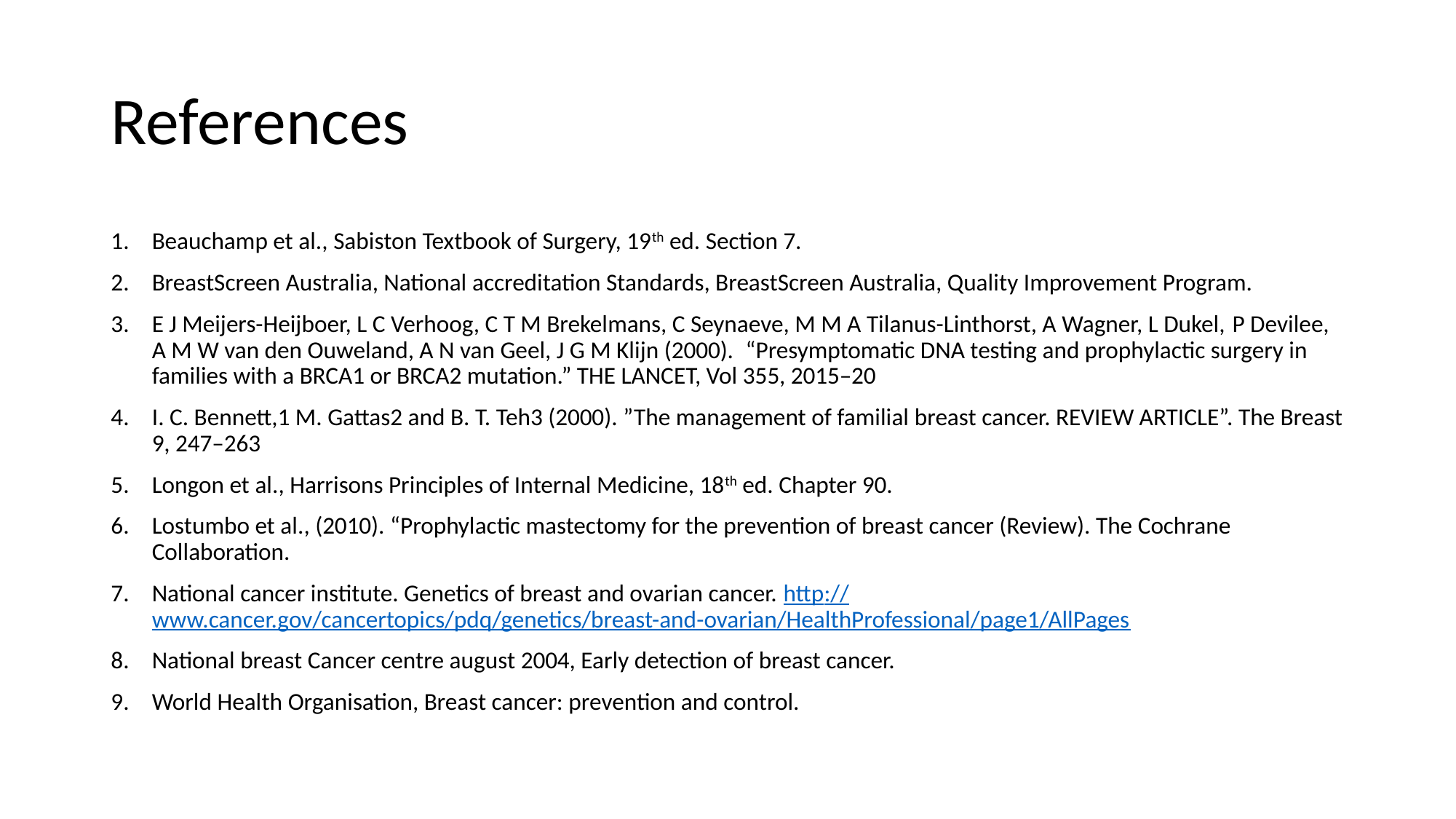

# References
Beauchamp et al., Sabiston Textbook of Surgery, 19th ed. Section 7.
BreastScreen Australia, National accreditation Standards, BreastScreen Australia, Quality Improvement Program.
E J Meijers-Heijboer, L C Verhoog, C T M Brekelmans, C Seynaeve, M M A Tilanus-Linthorst, A Wagner, L Dukel, P Devilee, A M W van den Ouweland, A N van Geel, J G M Klijn (2000).  “Presymptomatic DNA testing and prophylactic surgery in families with a BRCA1 or BRCA2 mutation.” THE LANCET, Vol 355, 2015–20
I. C. Bennett,1 M. Gattas2 and B. T. Teh3 (2000). ”The management of familial breast cancer. REVIEW ARTICLE”. The Breast 9, 247–263
Longon et al., Harrisons Principles of Internal Medicine, 18th ed. Chapter 90.
Lostumbo et al., (2010). “Prophylactic mastectomy for the prevention of breast cancer (Review). The Cochrane Collaboration.
National cancer institute. Genetics of breast and ovarian cancer. http://www.cancer.gov/cancertopics/pdq/genetics/breast-and-ovarian/HealthProfessional/page1/AllPages
National breast Cancer centre august 2004, Early detection of breast cancer.
World Health Organisation, Breast cancer: prevention and control.